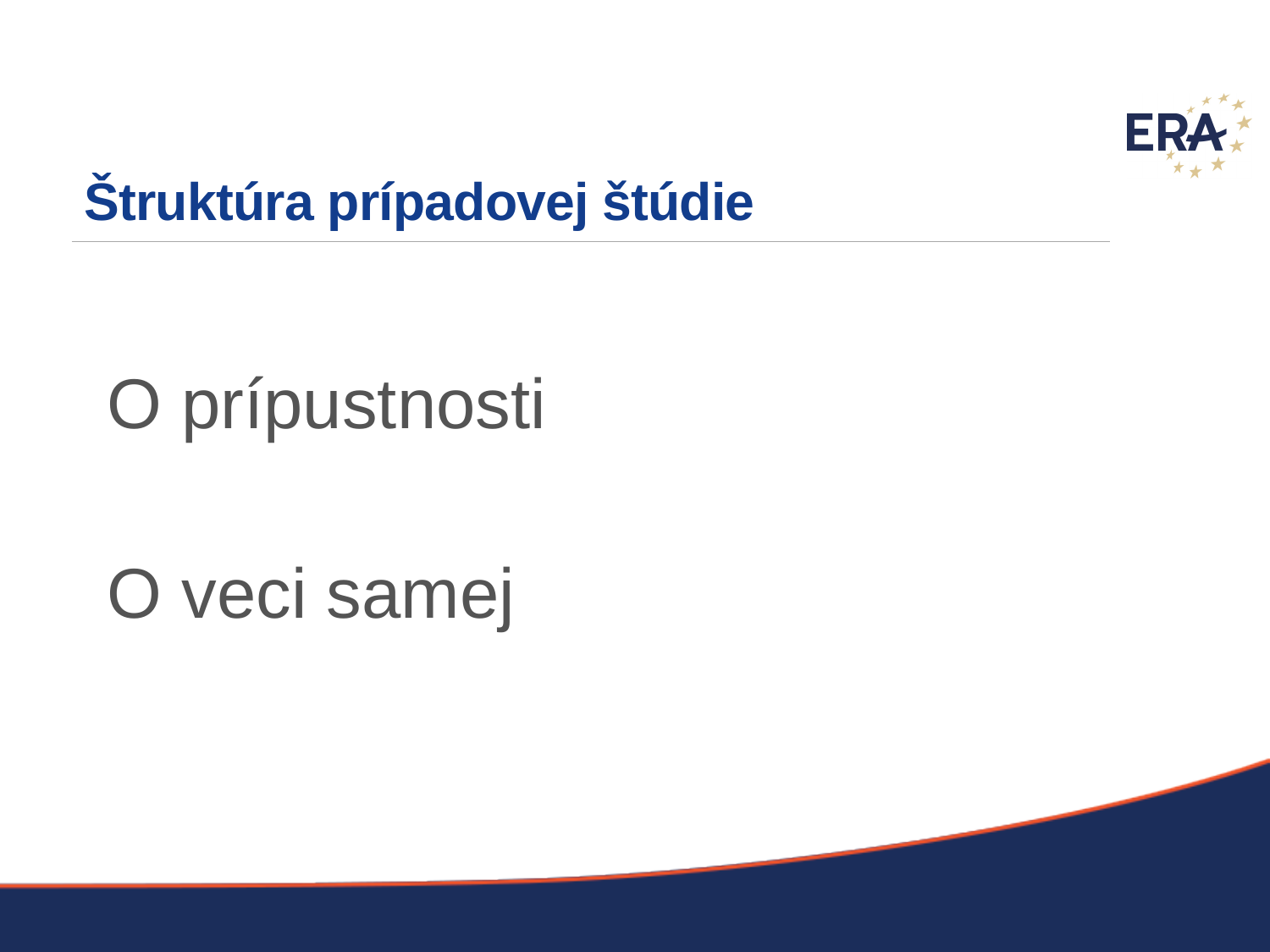

# Štruktúra prípadovej štúdie

 O prípustnosti

 O veci samej